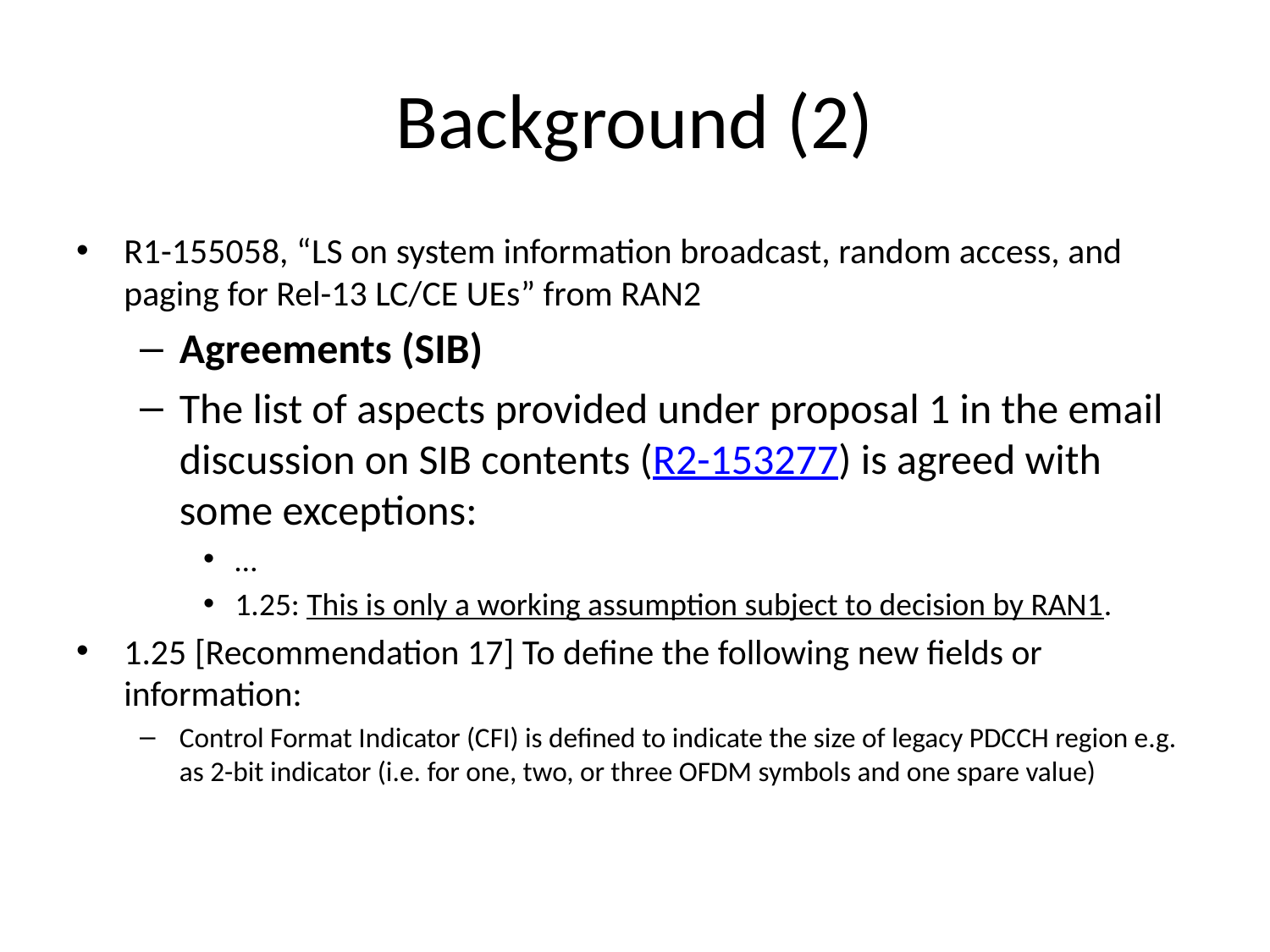

# Background (2)
R1-155058, “LS on system information broadcast, random access, and paging for Rel-13 LC/CE UEs” from RAN2
Agreements (SIB)
The list of aspects provided under proposal 1 in the email discussion on SIB contents (R2-153277) is agreed with some exceptions:
…
1.25: This is only a working assumption subject to decision by RAN1.
1.25 [Recommendation 17] To define the following new fields or information:
Control Format Indicator (CFI) is defined to indicate the size of legacy PDCCH region e.g. as 2-bit indicator (i.e. for one, two, or three OFDM symbols and one spare value)